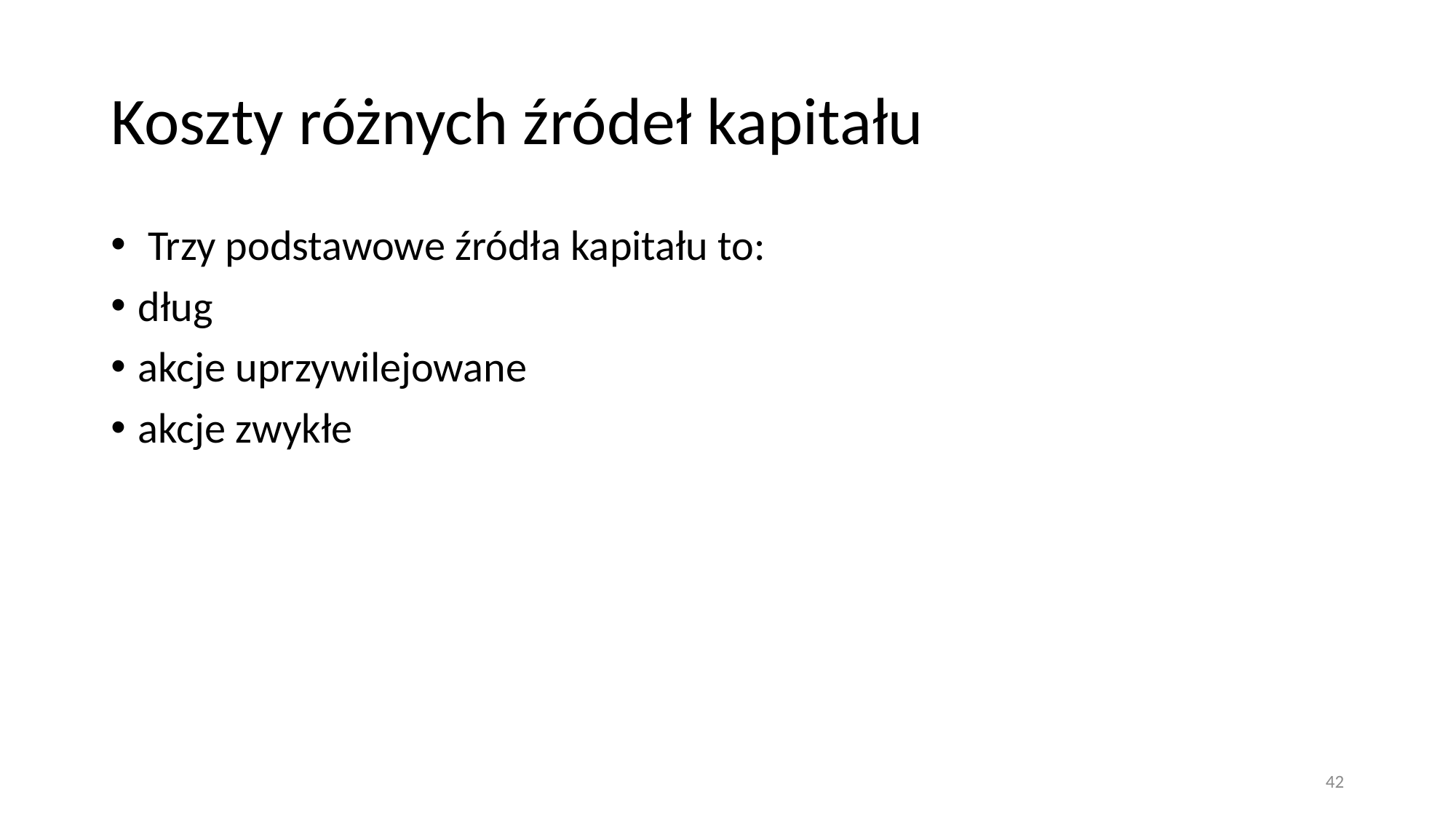

# Koszty różnych źródeł kapitału
 Trzy podstawowe źródła kapitału to:
dług
akcje uprzywilejowane
akcje zwykłe

42